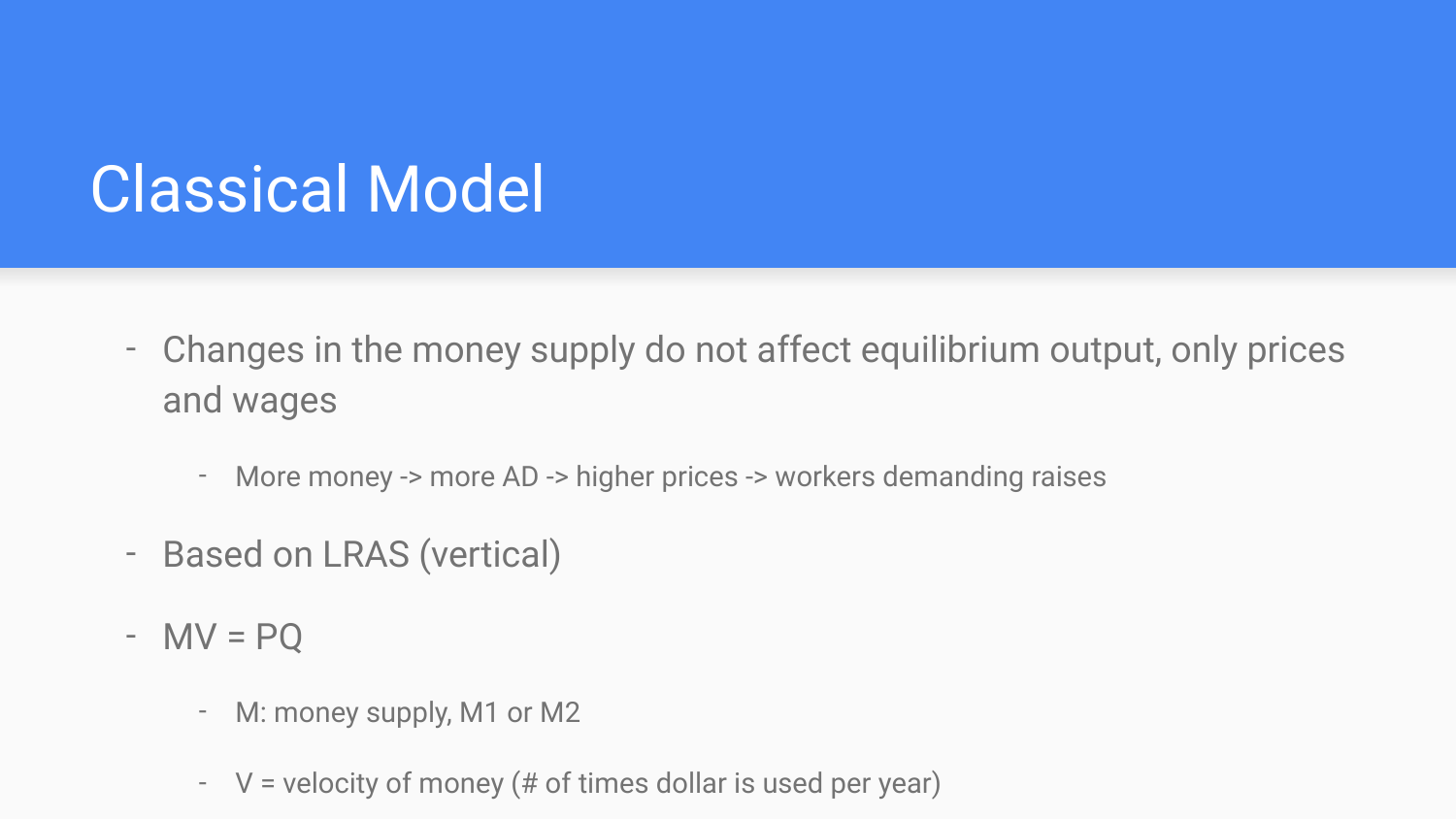

# Classical Model
Changes in the money supply do not affect equilibrium output, only prices and wages
More money -> more AD -> higher prices -> workers demanding raises
Based on LRAS (vertical)
MV = PQ
M: money supply, M1 or M2
V = velocity of money (# of times dollar is used per year)
P = price level
Q = quantity of output (real GDP)